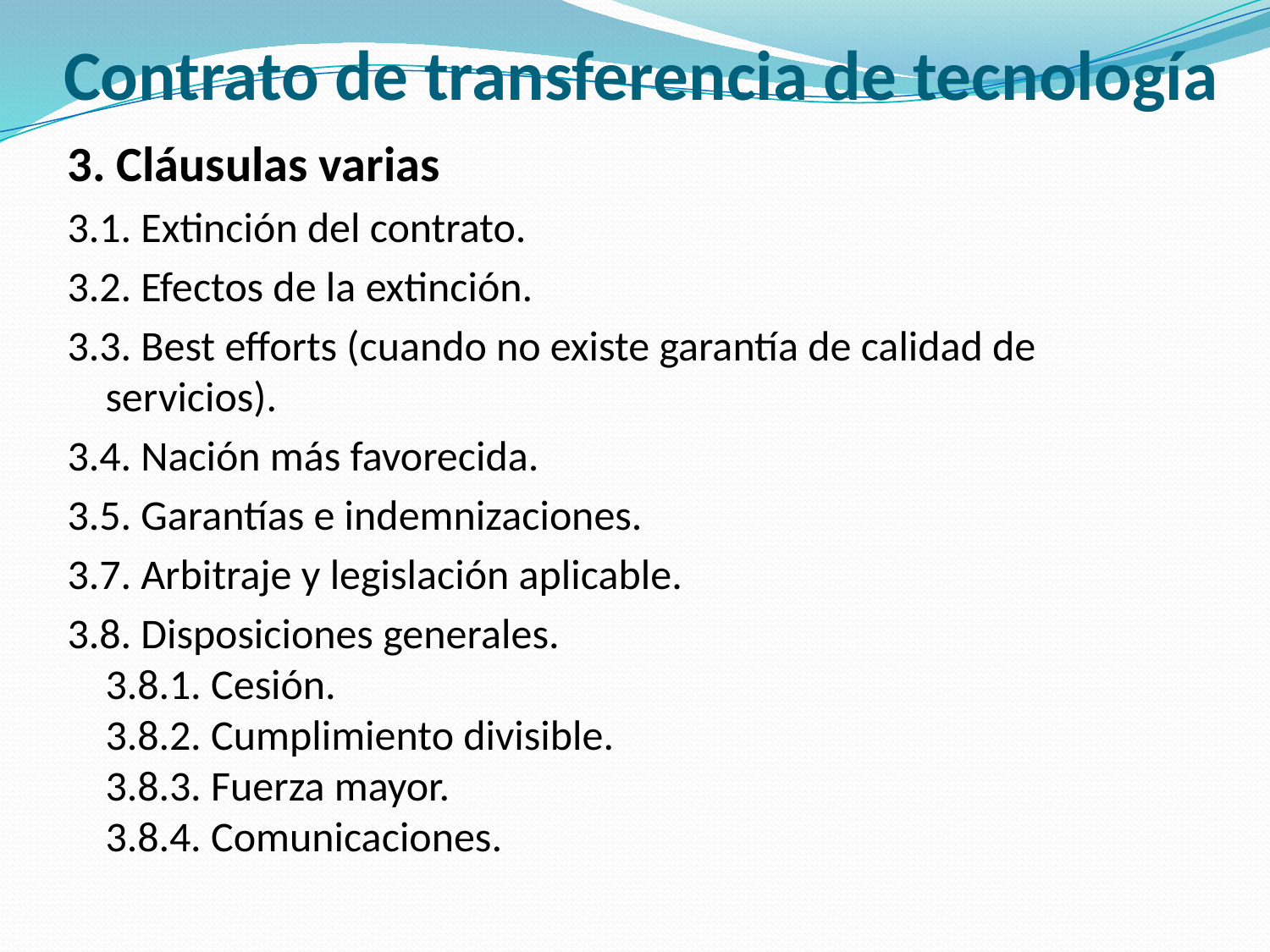

# Contrato de transferencia de tecnología
3. Cláusulas varias
3.1. Extinción del contrato.
3.2. Efectos de la extinción.
3.3. Best efforts (cuando no existe garantía de calidad de servicios).
3.4. Nación más favorecida.
3.5. Garantías e indemnizaciones.
3.7. Arbitraje y legislación aplicable.
3.8. Disposiciones generales.
3.8.1. Cesión.
3.8.2. Cumplimiento divisible.
3.8.3. Fuerza mayor.
3.8.4. Comunicaciones.